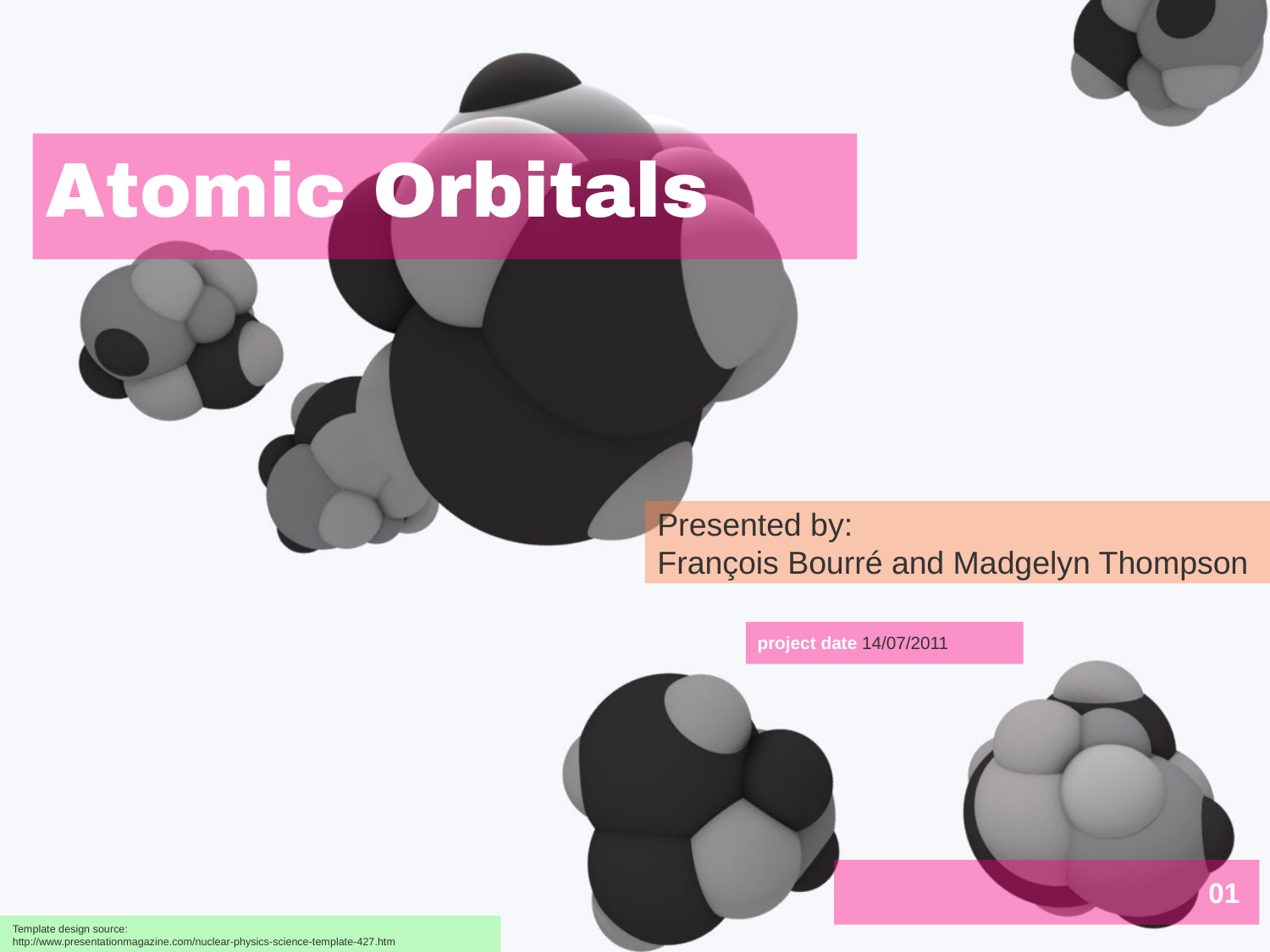

Atomic Orbitals

Presented by:
François Bourré and Madgelyn Thompson

project date 14/07/2011

01
Template design source:
http://www.presentationmagazine.com/nuclear-physics-science-template-427.htm